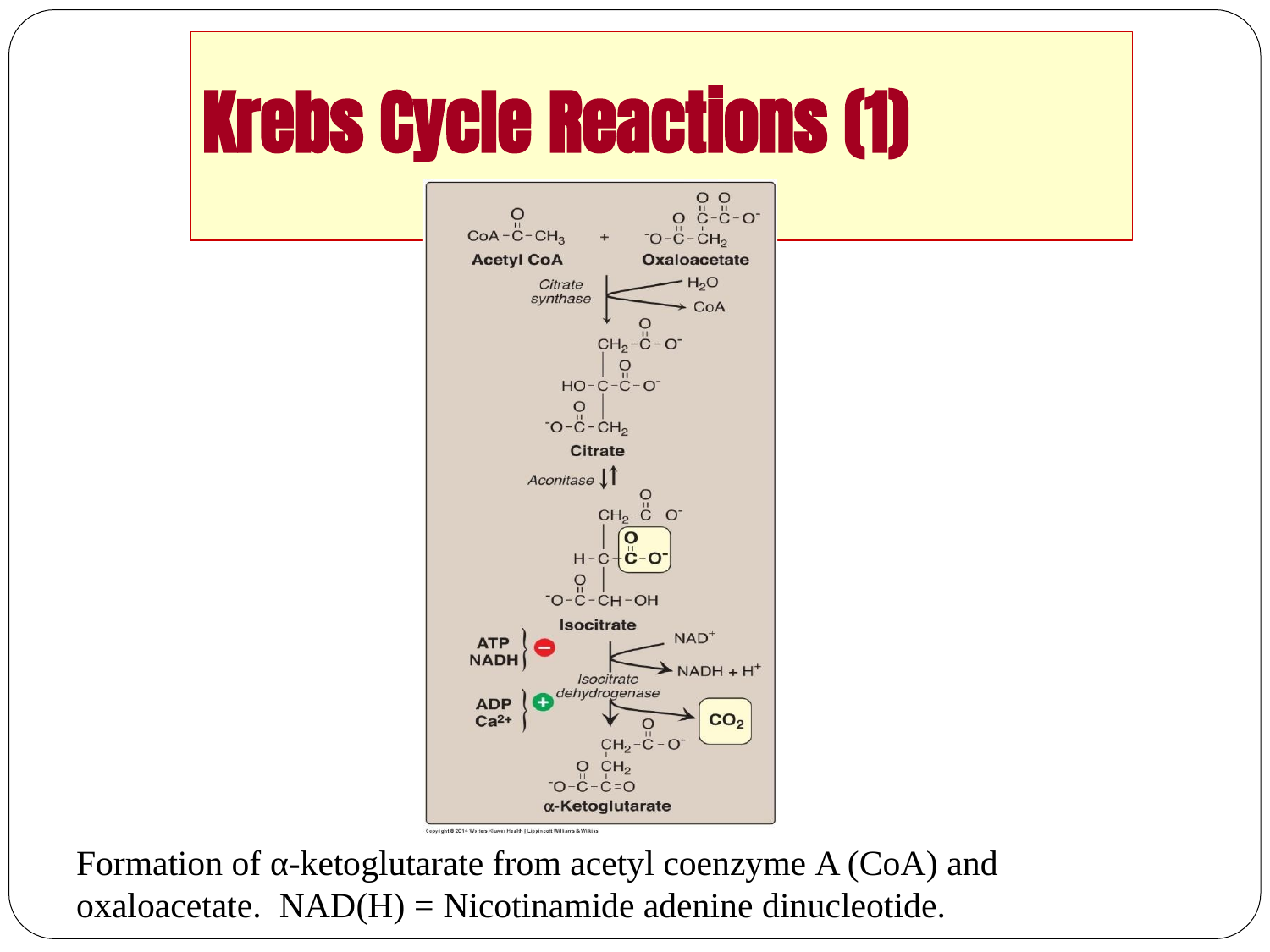

# Krebs Cycle Reactions (1)

Formation of α-ketoglutarate from acetyl coenzyme A (CoA) and oxaloacetate.  NAD(H) = Nicotinamide adenine dinucleotide.